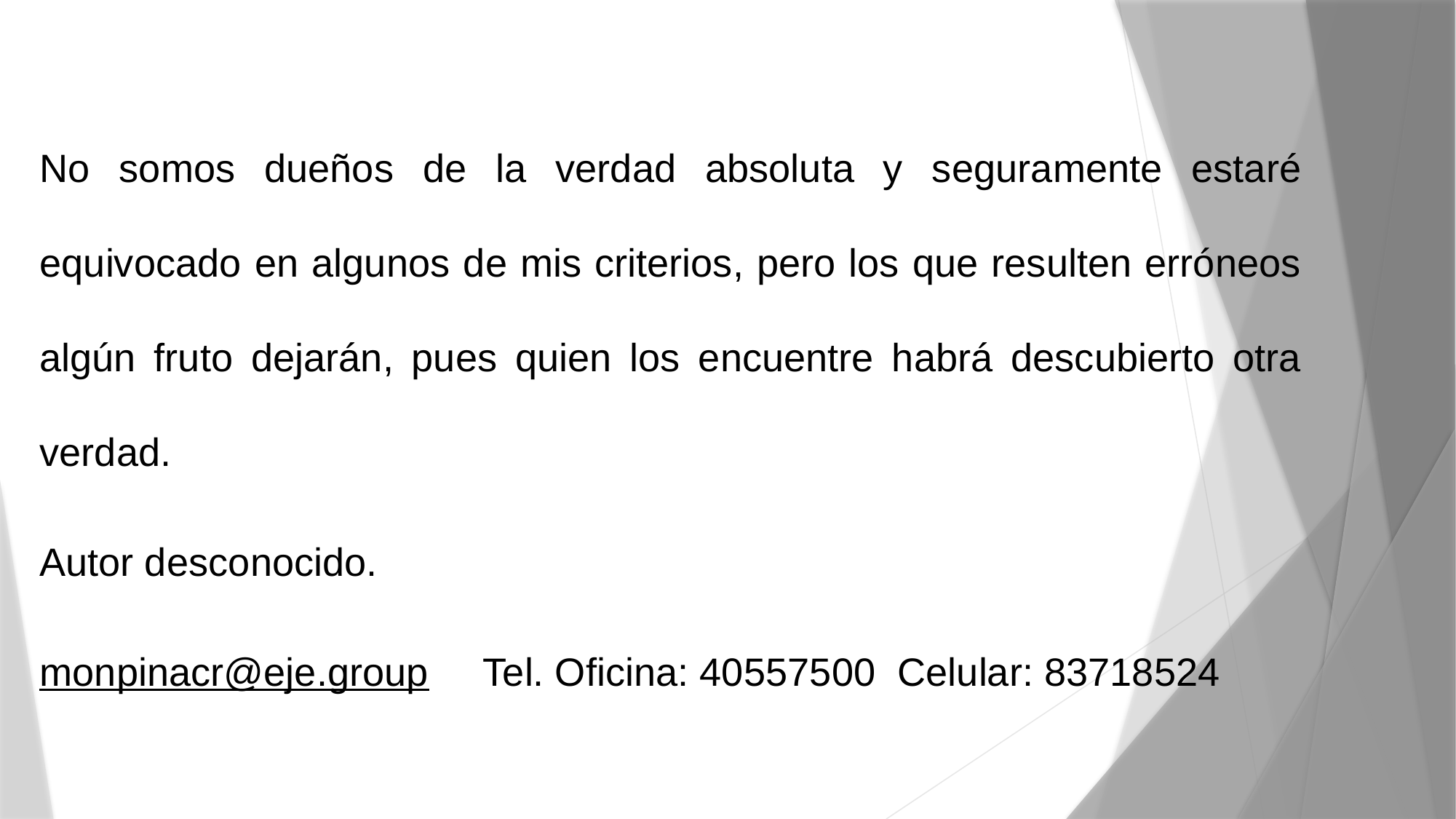

No somos dueños de la verdad absoluta y seguramente estaré equivocado en algunos de mis criterios, pero los que resulten erróneos algún fruto dejarán, pues quien los encuentre habrá descubierto otra verdad.
Autor desconocido.
monpinacr@eje.group     Tel. Oficina: 40557500  Celular: 83718524